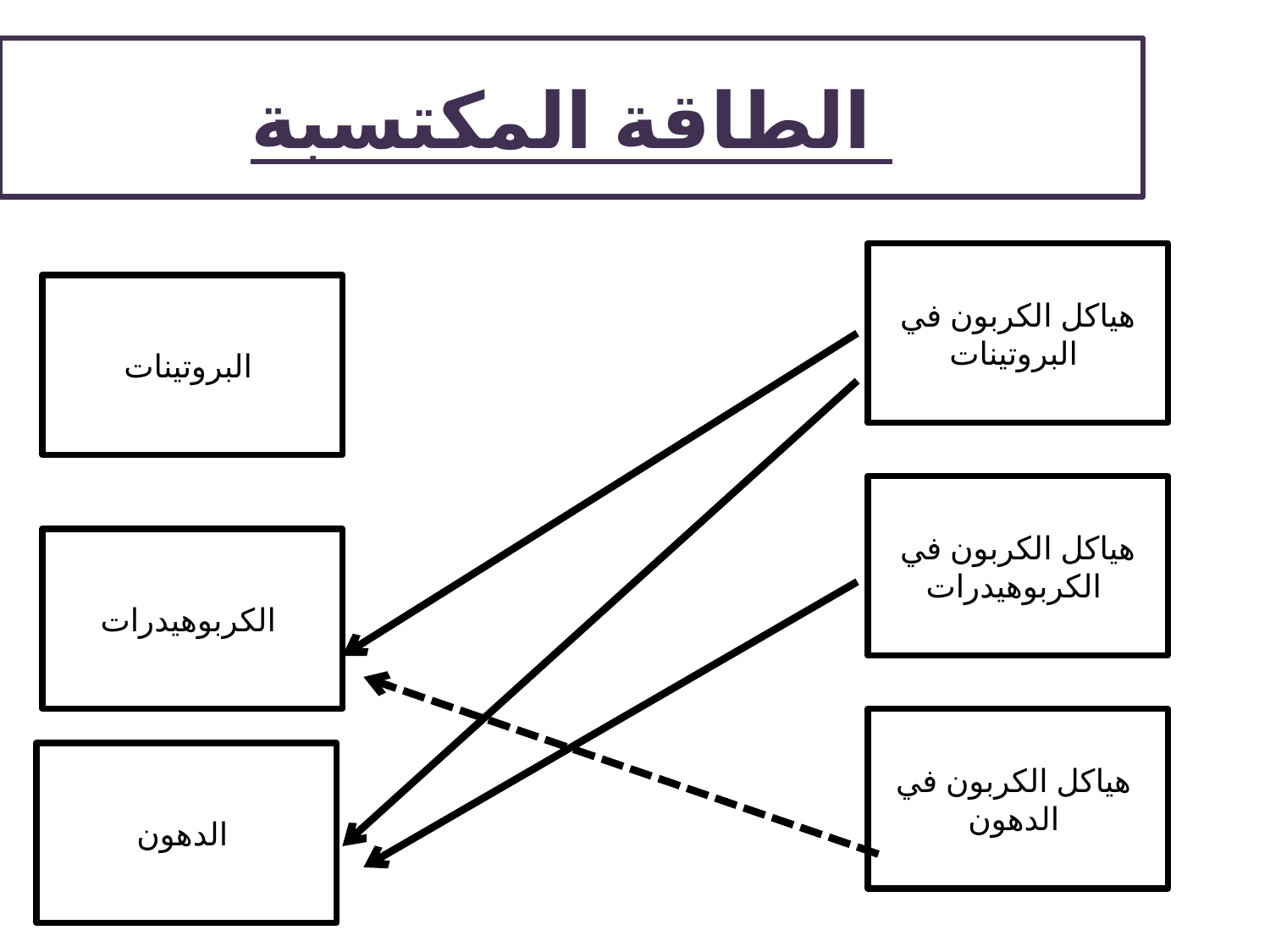

الطاقة المكتسبة
هياكل الكربون في البروتينات
البروتينات
هياكل الكربون في الكربوهيدرات
الكربوهيدرات
هياكل الكربون في
الدهون
الدهون